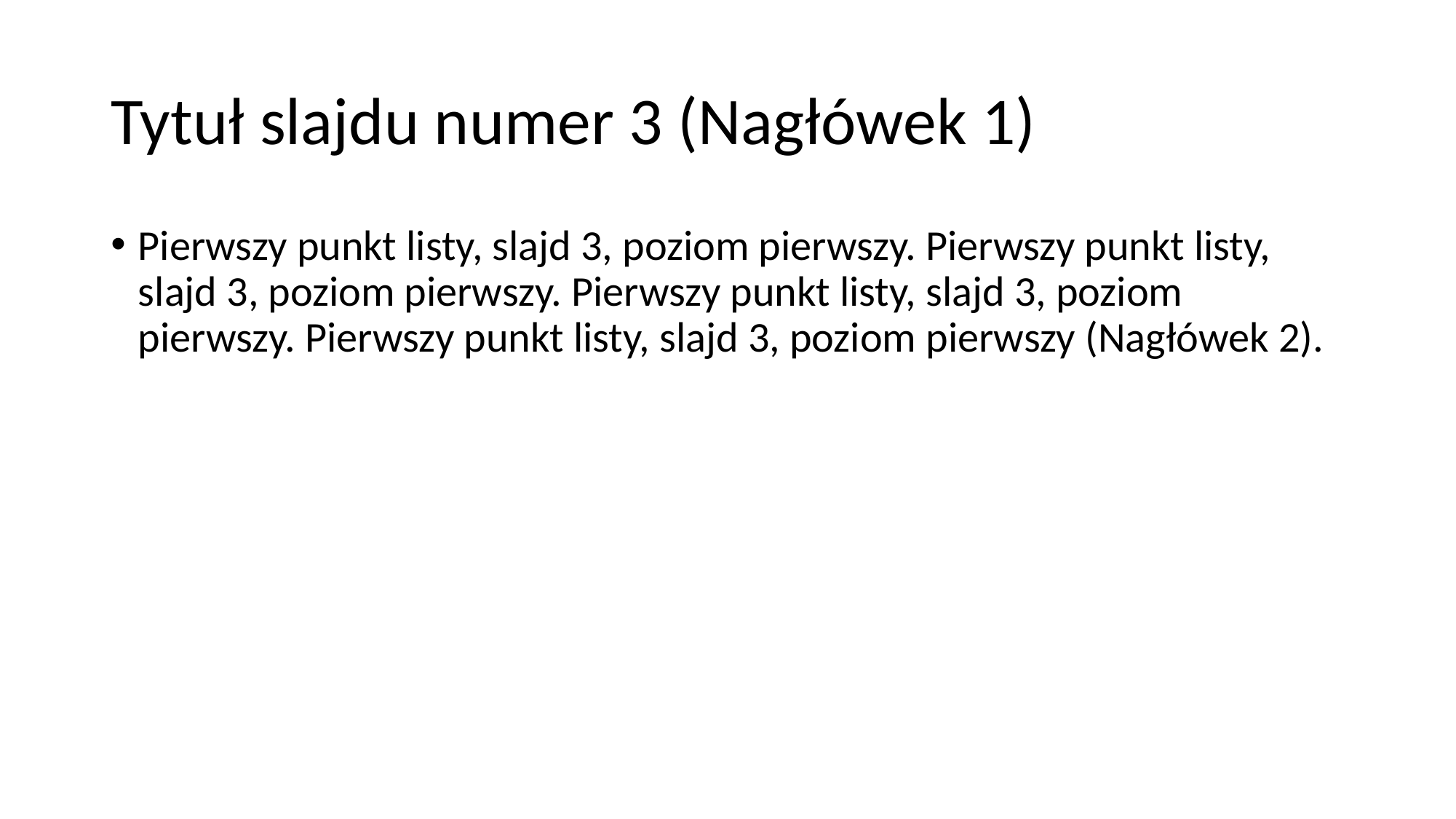

# Tytuł slajdu numer 3 (Nagłówek 1)
Pierwszy punkt listy, slajd 3, poziom pierwszy. Pierwszy punkt listy, slajd 3, poziom pierwszy. Pierwszy punkt listy, slajd 3, poziom pierwszy. Pierwszy punkt listy, slajd 3, poziom pierwszy (Nagłówek 2).